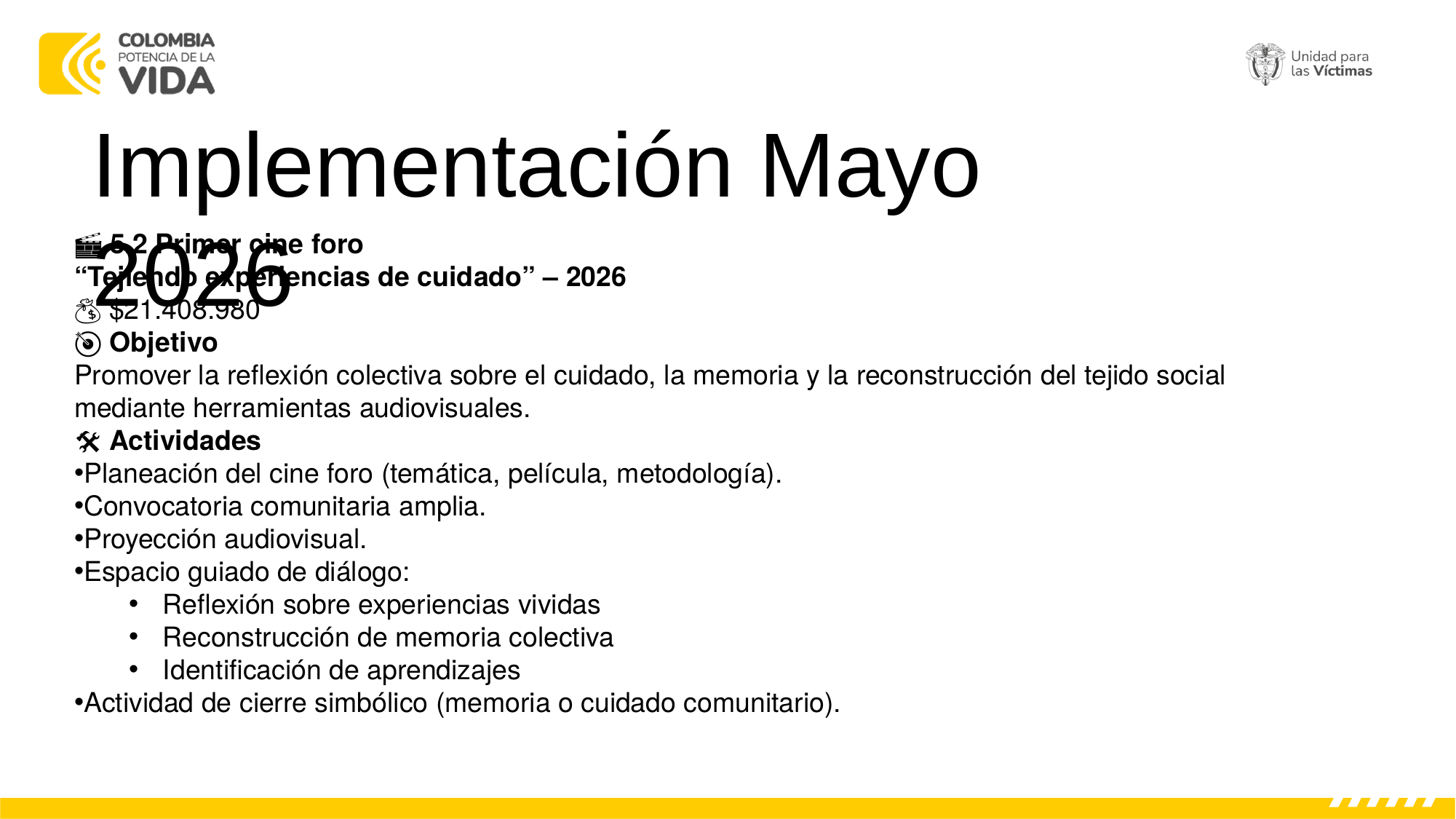

Agenda:
Implementación Mayo 2026
🎬 5.2 Primer cine foro
“Tejiendo experiencias de cuidado” – 2026
💰 $21.408.980
🎯 Objetivo
Promover la reflexión colectiva sobre el cuidado, la memoria y la reconstrucción del tejido social mediante herramientas audiovisuales.
🛠️ Actividades
Planeación del cine foro (temática, película, metodología).
Convocatoria comunitaria amplia.
Proyección audiovisual.
Espacio guiado de diálogo:
Reflexión sobre experiencias vividas
Reconstrucción de memoria colectiva
Identificación de aprendizajes
Actividad de cierre simbólico (memoria o cuidado comunitario).